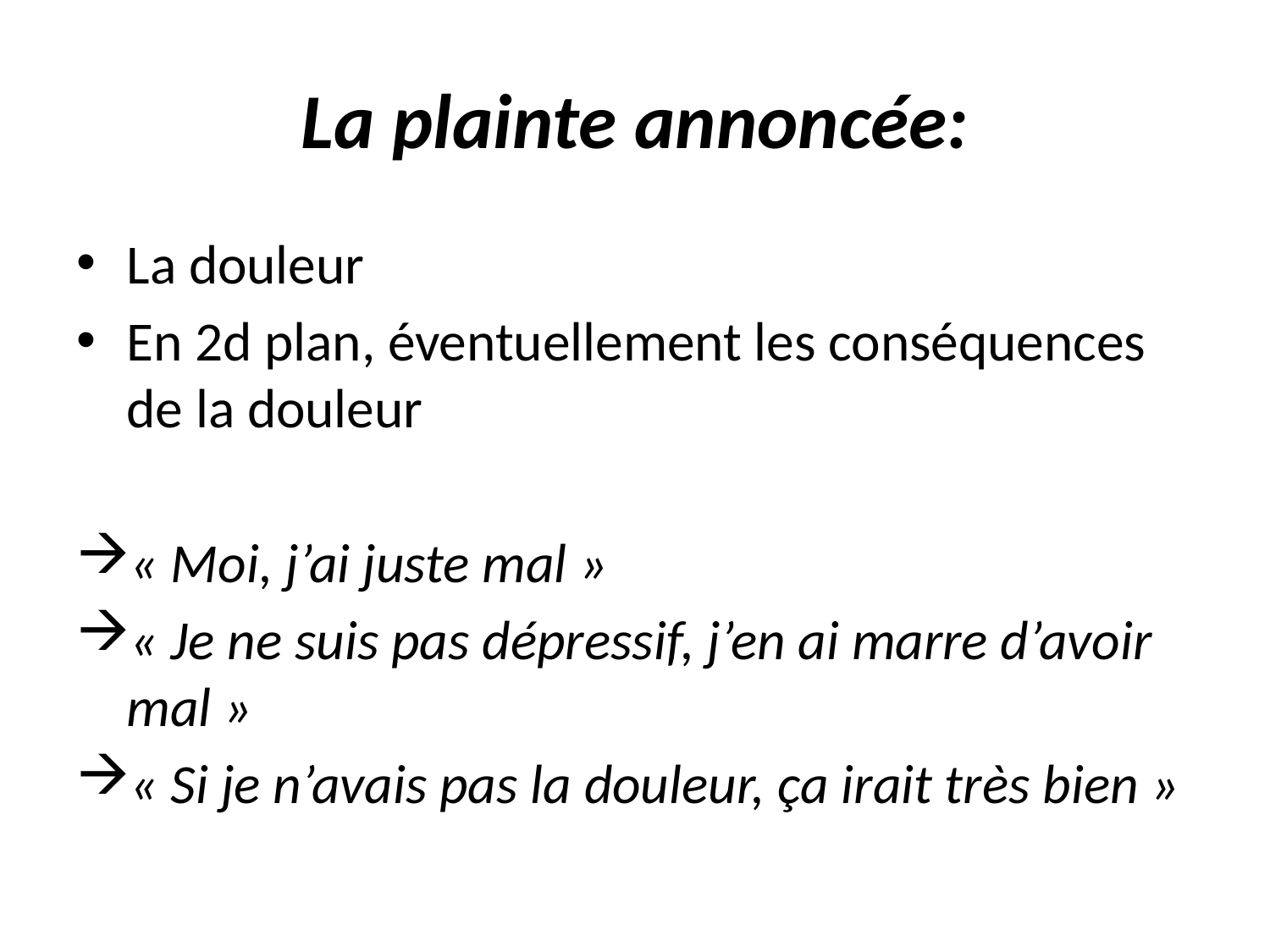

# La plainte annoncée:
La douleur
En 2d plan, éventuellement les conséquences de la douleur

« Moi, j’ai juste mal »
« Je ne suis pas dépressif, j’en ai marre d’avoir mal »
« Si je n’avais pas la douleur, ça irait très bien »